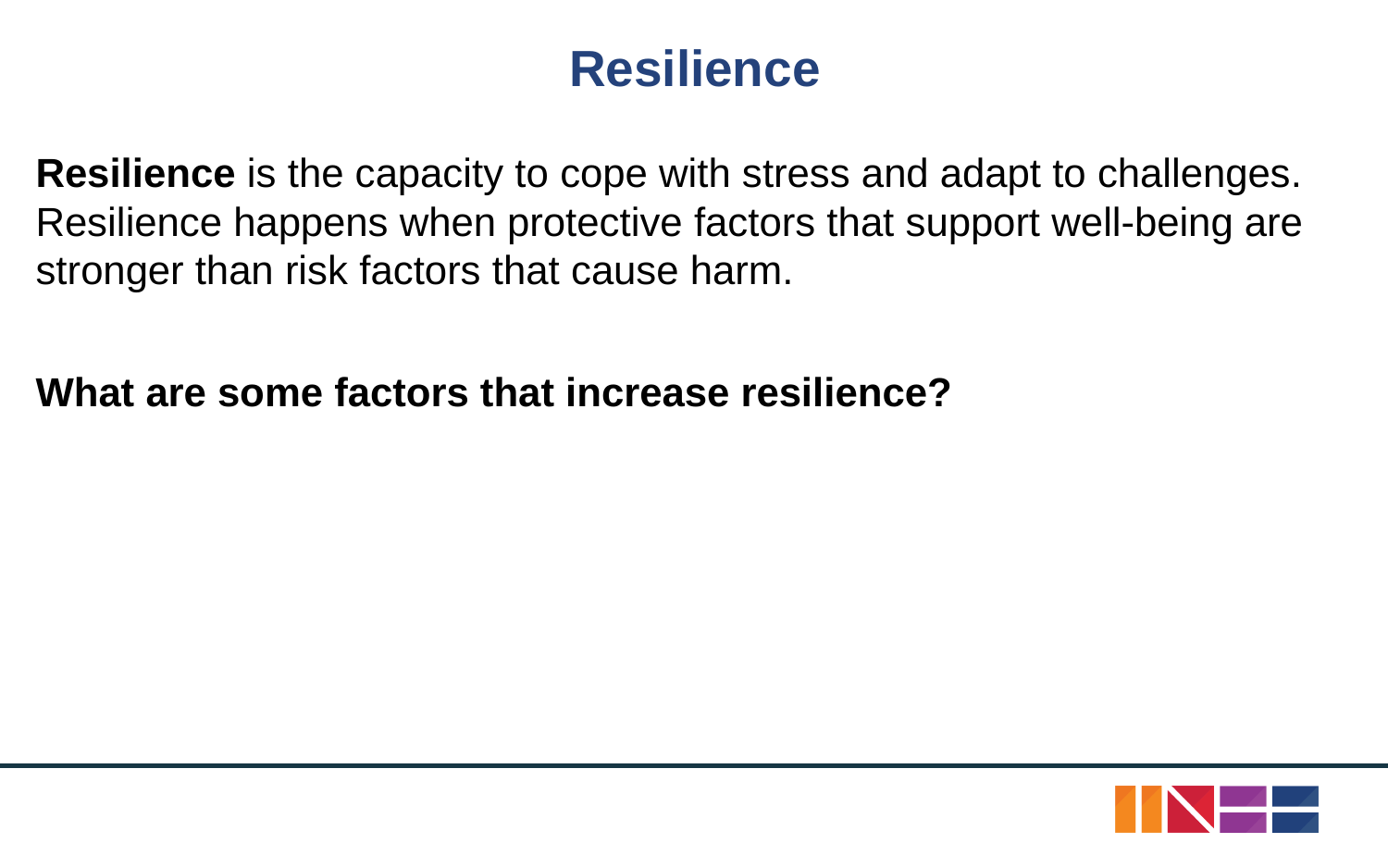

# Resilience
Resilience is the capacity to cope with stress and adapt to challenges. Resilience happens when protective factors that support well-being are stronger than risk factors that cause harm.

What are some factors that increase resilience?